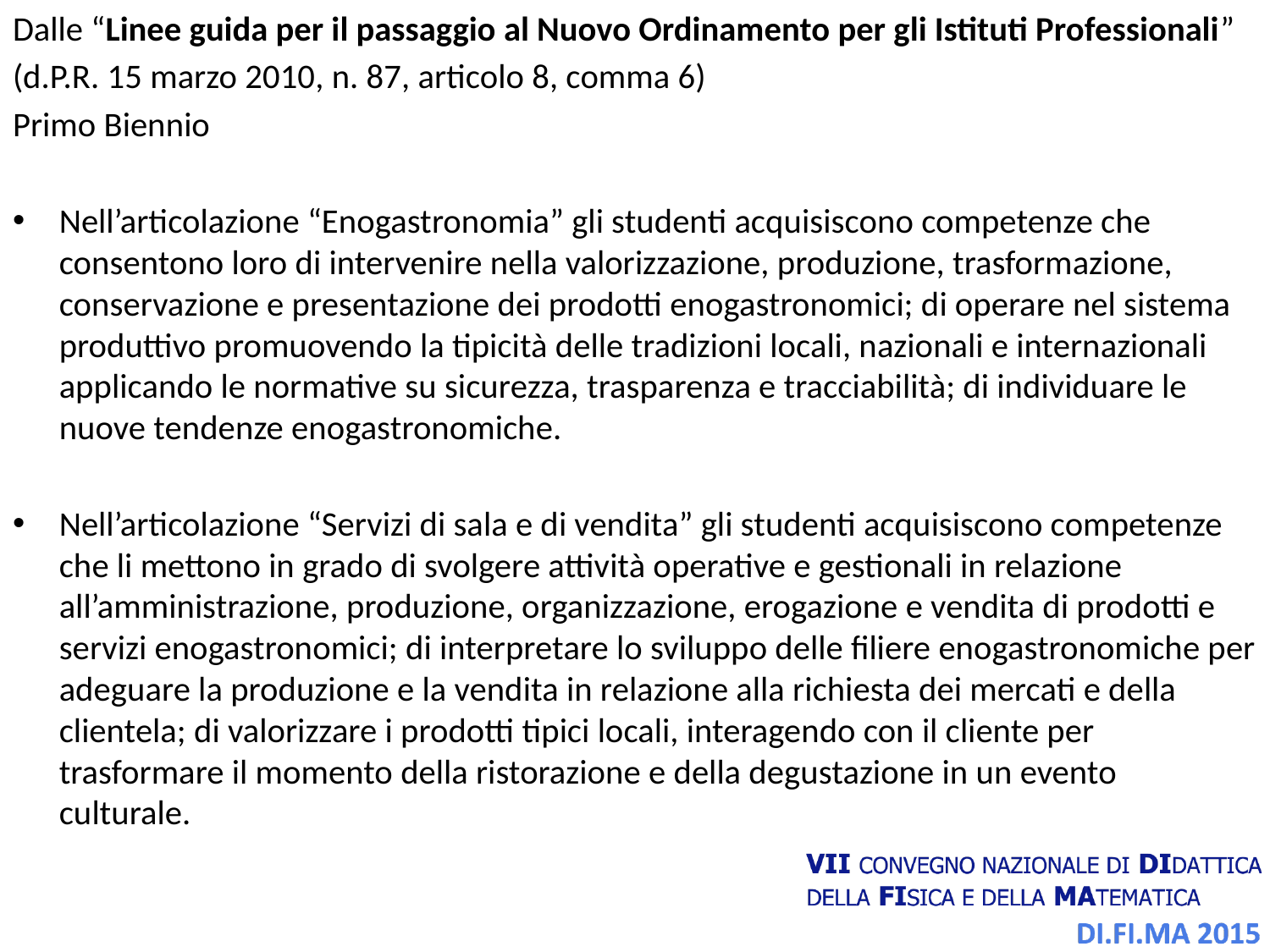

Dalle “Linee guida per il passaggio al Nuovo Ordinamento per gli Istituti Professionali”
(d.P.R. 15 marzo 2010, n. 87, articolo 8, comma 6)
Primo Biennio

Nell’articolazione “Enogastronomia” gli studenti acquisiscono competenze che consentono loro di intervenire nella valorizzazione, produzione, trasformazione, conservazione e presentazione dei prodotti enogastronomici; di operare nel sistema produttivo promuovendo la tipicità delle tradizioni locali, nazionali e internazionali applicando le normative su sicurezza, trasparenza e tracciabilità; di individuare le nuove tendenze enogastronomiche.

Nell’articolazione “Servizi di sala e di vendita” gli studenti acquisiscono competenze che li mettono in grado di svolgere attività operative e gestionali in relazione all’amministrazione, produzione, organizzazione, erogazione e vendita di prodotti e servizi enogastronomici; di interpretare lo sviluppo delle filiere enogastronomiche per adeguare la produzione e la vendita in relazione alla richiesta dei mercati e della clientela; di valorizzare i prodotti tipici locali, interagendo con il cliente per trasformare il momento della ristorazione e della degustazione in un evento culturale.